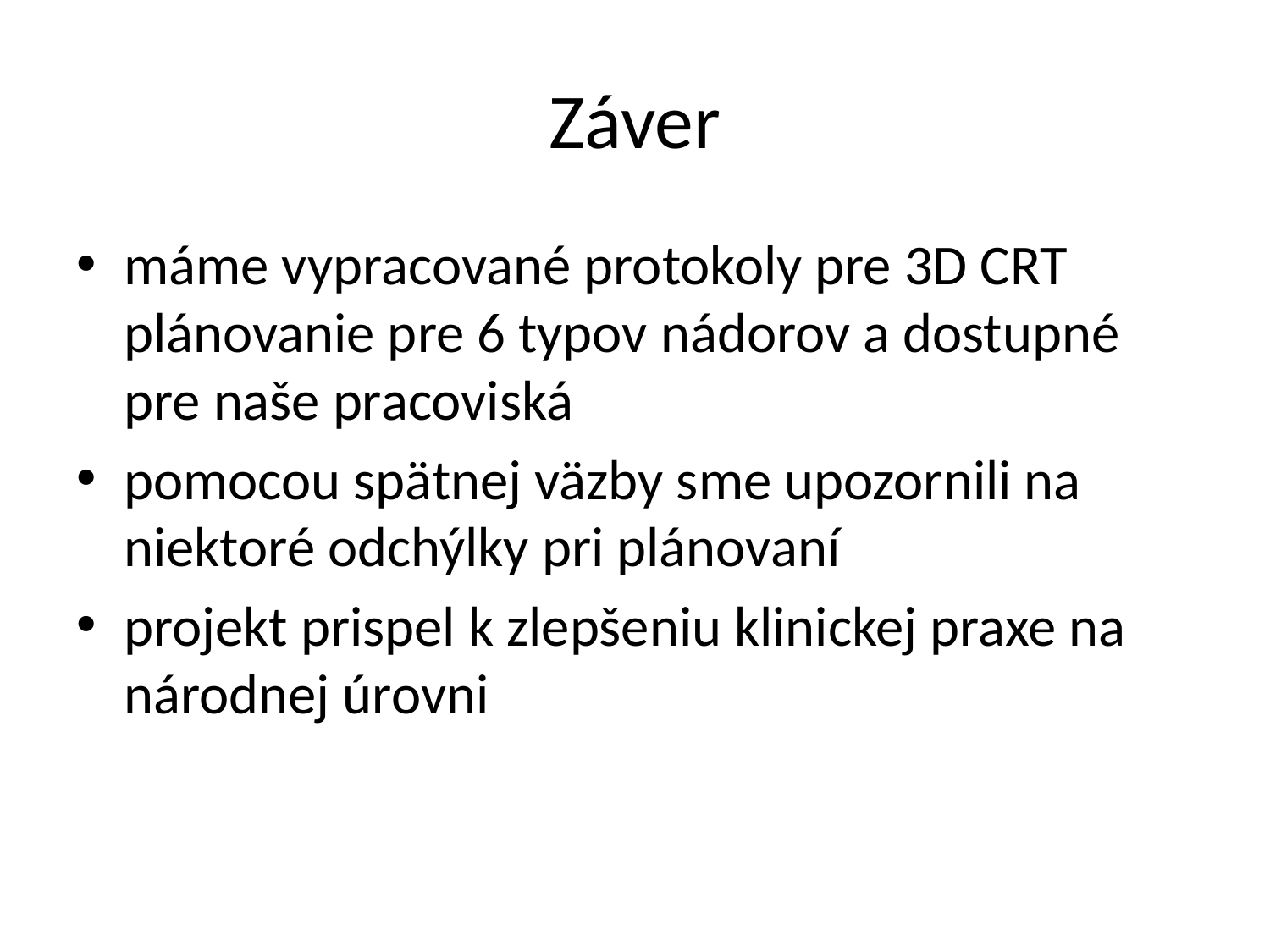

# Záver
máme vypracované protokoly pre 3D CRT plánovanie pre 6 typov nádorov a dostupné pre naše pracoviská
pomocou spätnej väzby sme upozornili na niektoré odchýlky pri plánovaní
projekt prispel k zlepšeniu klinickej praxe na národnej úrovni